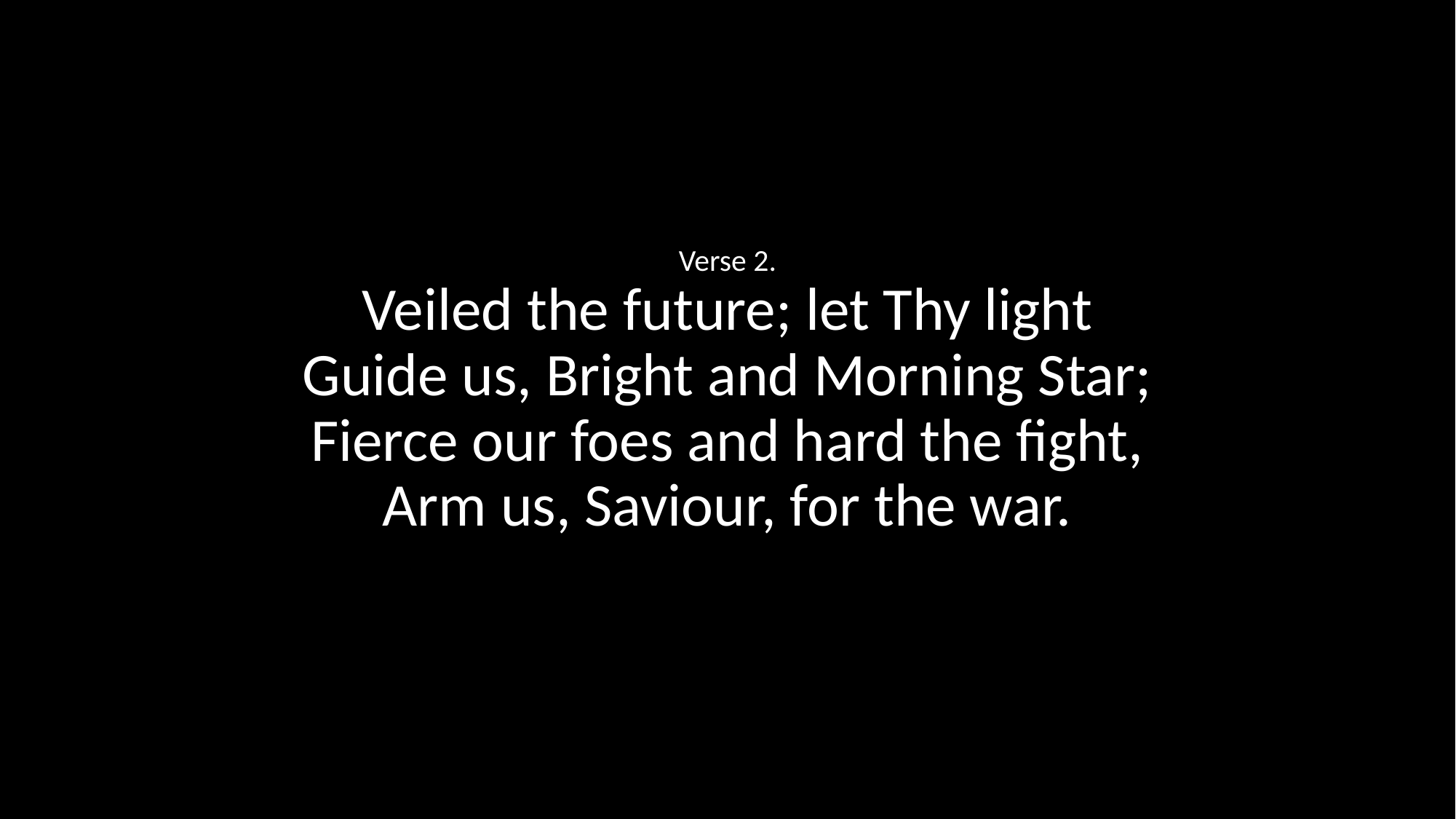

Verse 2.
Veiled the future; let Thy light
Guide us, Bright and Morning Star;
Fierce our foes and hard the fight,
Arm us, Saviour, for the war.